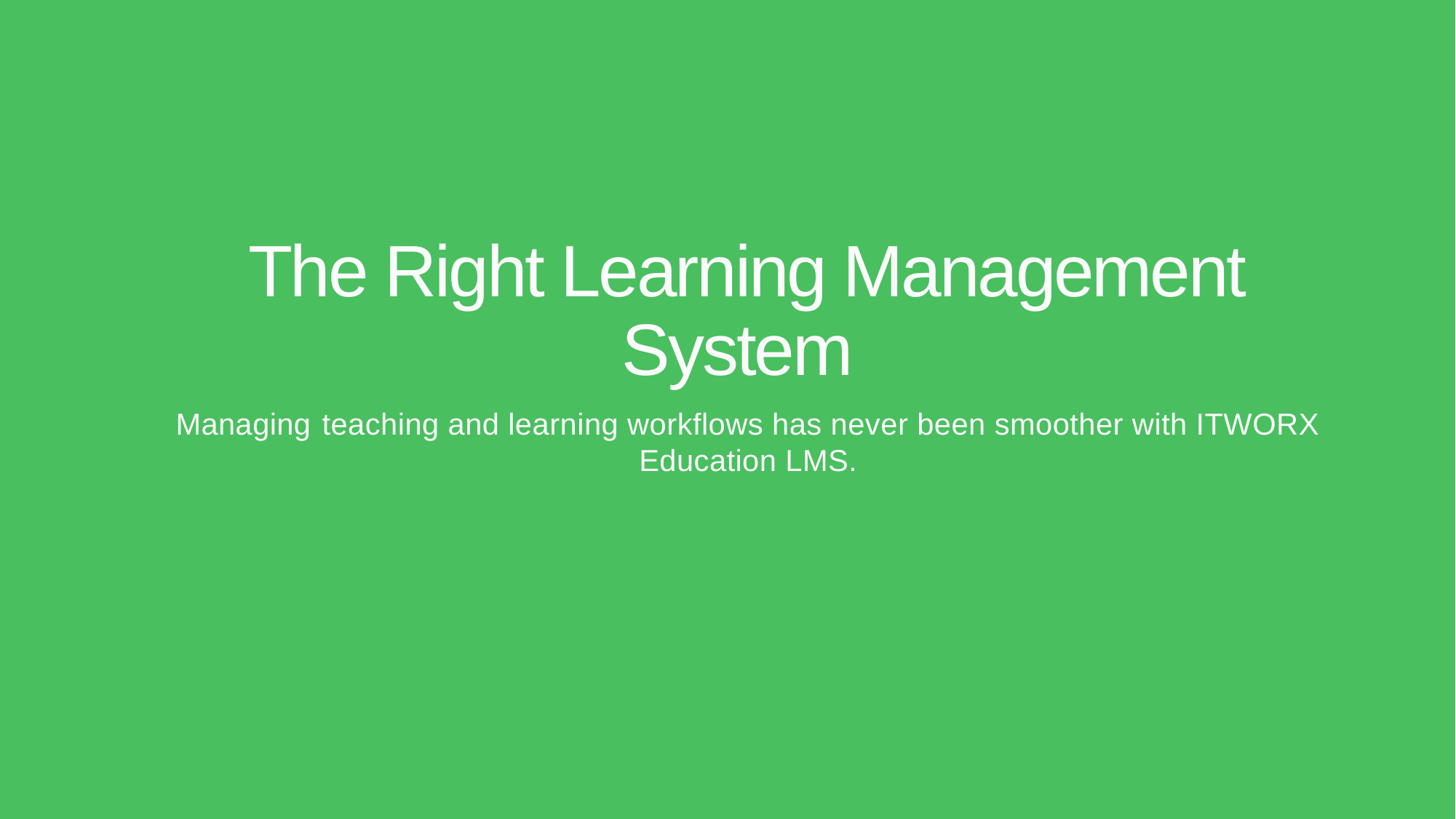

#

The Right Learning Management System
Managing teaching and learning workflows has never been smoother with ITWORX Education LMS.
2